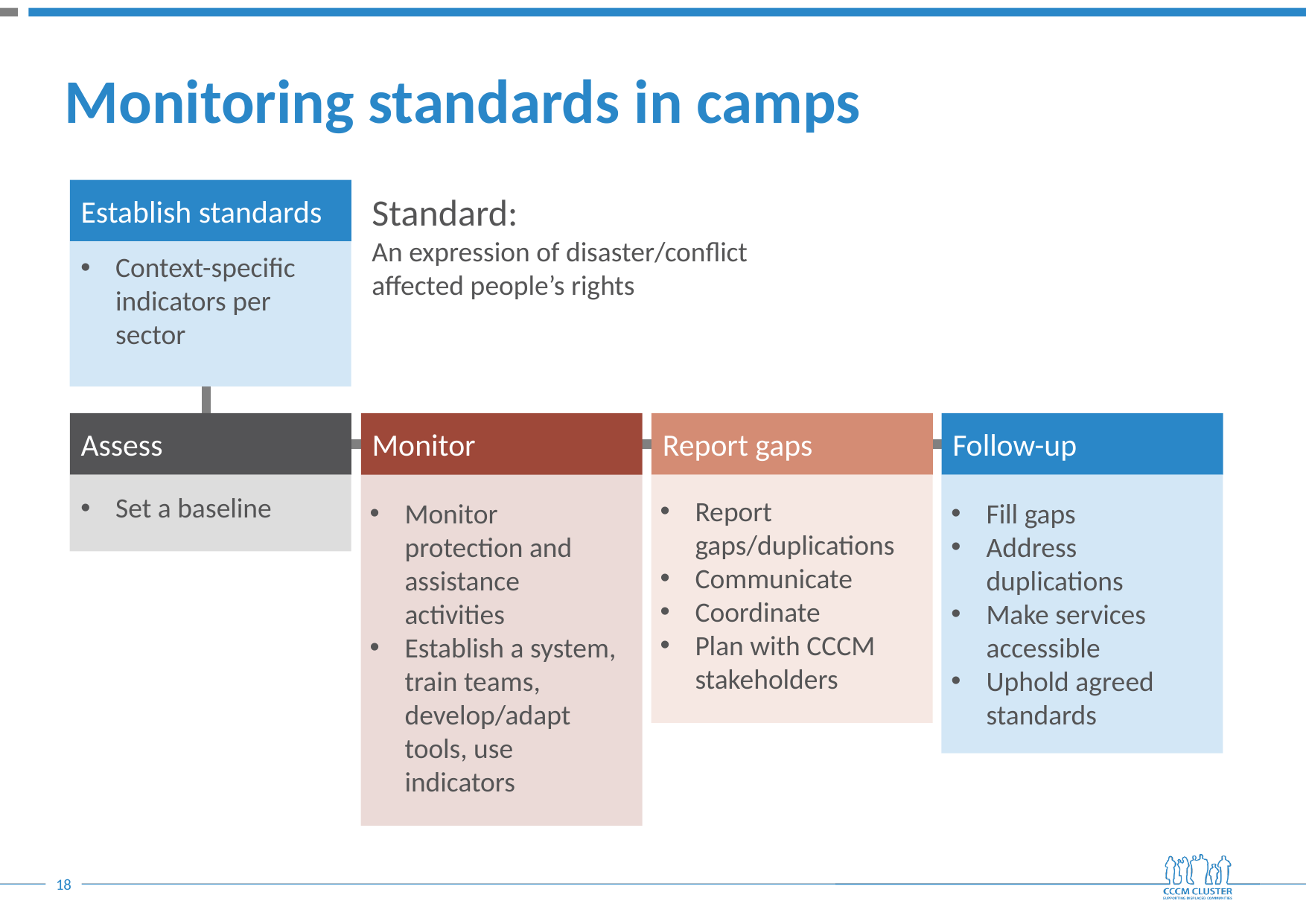

# Monitoring standards in camps
Establish standards
Standard:
An expression of disaster/conflict affected people’s rights

Context-specific indicators per sector

Assess
Monitor
Report gaps
Follow-up

Set a baseline
Report gaps/duplications
Communicate
Coordinate
Plan with CCCM stakeholders
Monitor protection and assistance activities
Establish a system, train teams, develop/adapt tools, use indicators
Fill gaps
Address duplications
Make services accessible
Uphold agreed standards